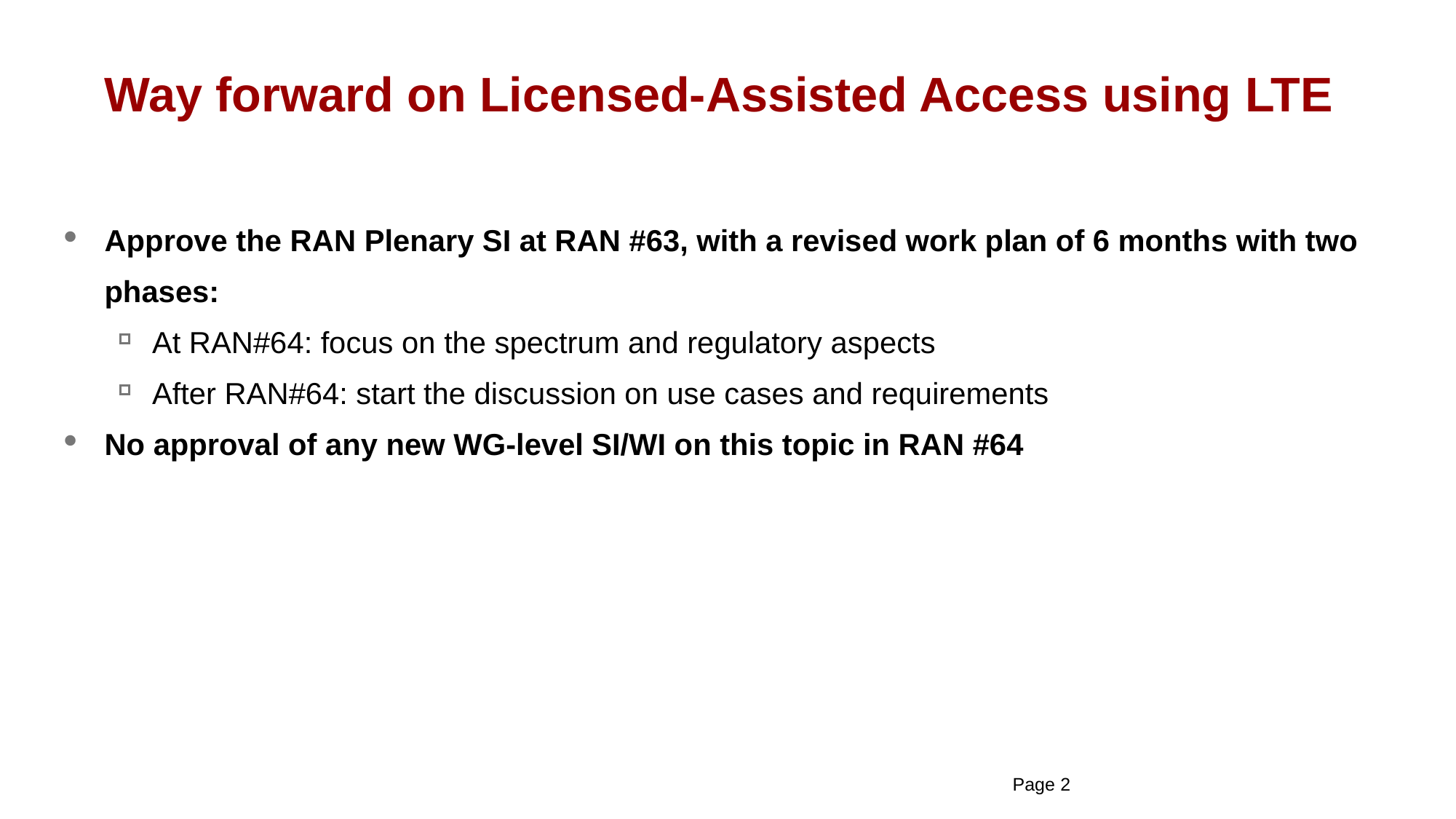

# Way forward on Licensed-Assisted Access using LTE
Approve the RAN Plenary SI at RAN #63, with a revised work plan of 6 months with two phases:
At RAN#64: focus on the spectrum and regulatory aspects
After RAN#64: start the discussion on use cases and requirements
No approval of any new WG-level SI/WI on this topic in RAN #64